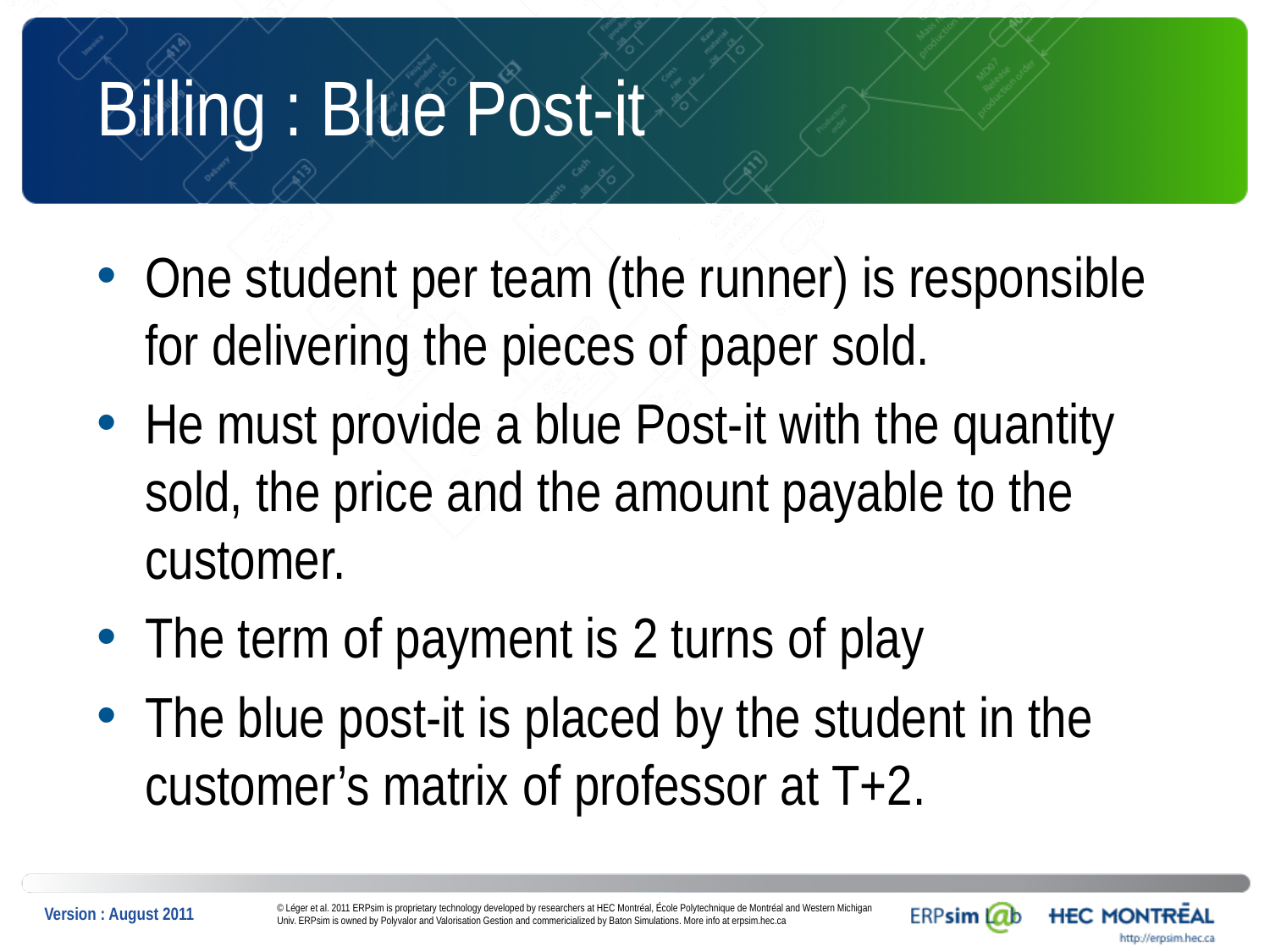

# Billing : Blue Post-it
One student per team (the runner) is responsible for delivering the pieces of paper sold.
He must provide a blue Post-it with the quantity sold, the price and the amount payable to the customer.
The term of payment is 2 turns of play
The blue post-it is placed by the student in the customer’s matrix of professor at T+2.